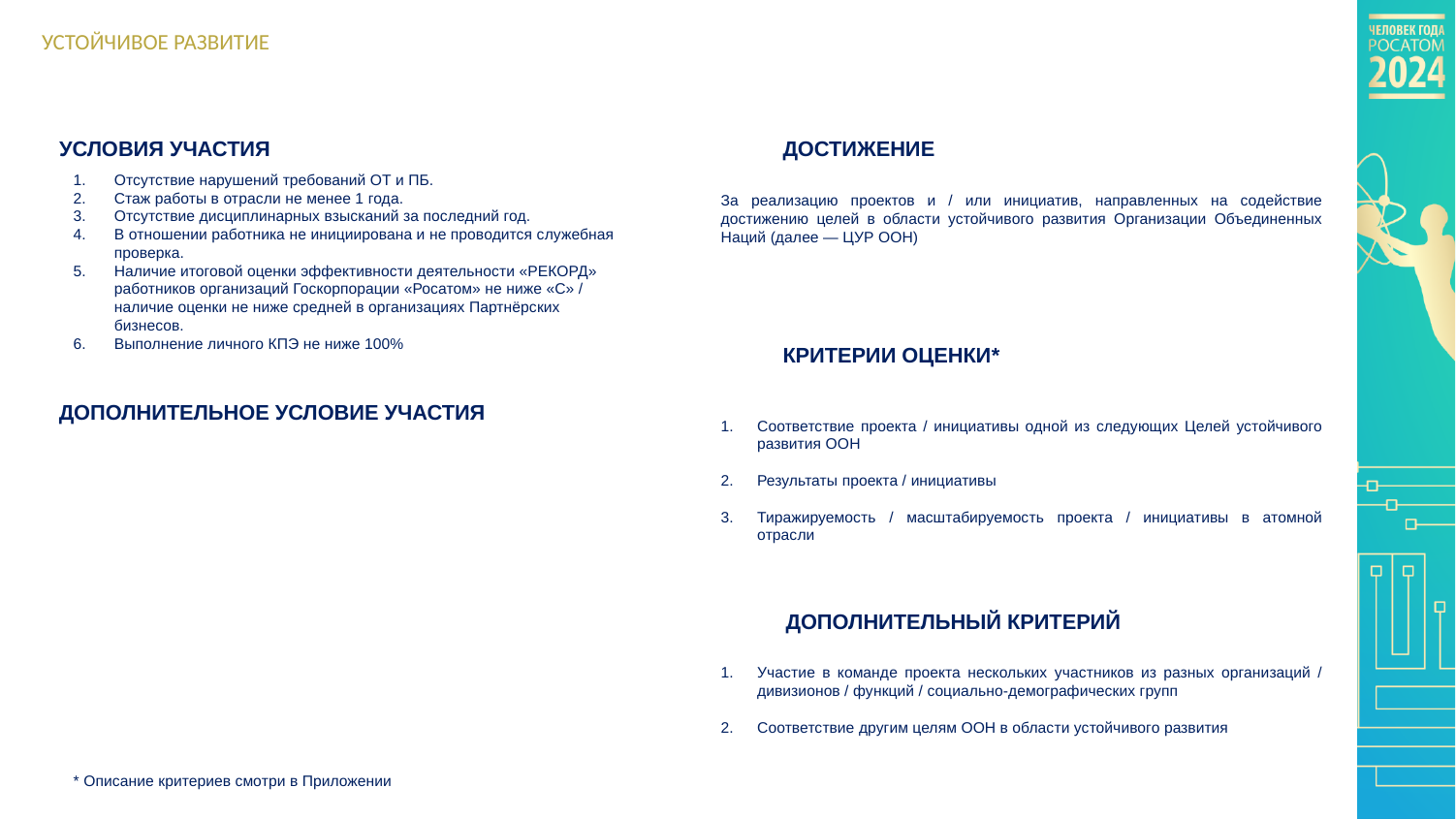

УСТОЙЧИВОЕ РАЗВИТИЕ
ДОСТИЖЕНИЕ
УСЛОВИЯ УЧАСТИЯ
Отсутствие нарушений требований ОТ и ПБ.
Стаж работы в отрасли не менее 1 года.
Отсутствие дисциплинарных взысканий за последний год.
В отношении работника не инициирована и не проводится служебная проверка.
Наличие итоговой оценки эффективности деятельности «РЕКОРД» работников организаций Госкорпорации «Росатом» не ниже «С» / наличие оценки не ниже средней в организациях Партнёрских бизнесов.
Выполнение личного КПЭ не ниже 100%
За реализацию проектов и / или инициатив, направленных на содействие достижению целей в области устойчивого развития Организации Объединенных Наций (далее — ЦУР ООН)
КРИТЕРИИ ОЦЕНКИ*
ДОПОЛНИТЕЛЬНОЕ УСЛОВИЕ УЧАСТИЯ
Соответствие проекта / инициативы одной из следующих Целей устойчивого развития ООН

Результаты проекта / инициативы

Тиражируемость / масштабируемость проекта / инициативы в атомной отрасли

ДОПОЛНИТЕЛЬНЫЙ КРИТЕРИЙ
Участие в команде проекта нескольких участников из разных организаций / дивизионов / функций / социально-демографических групп

Соответствие другим целям ООН в области устойчивого развития
* Описание критериев смотри в Приложении